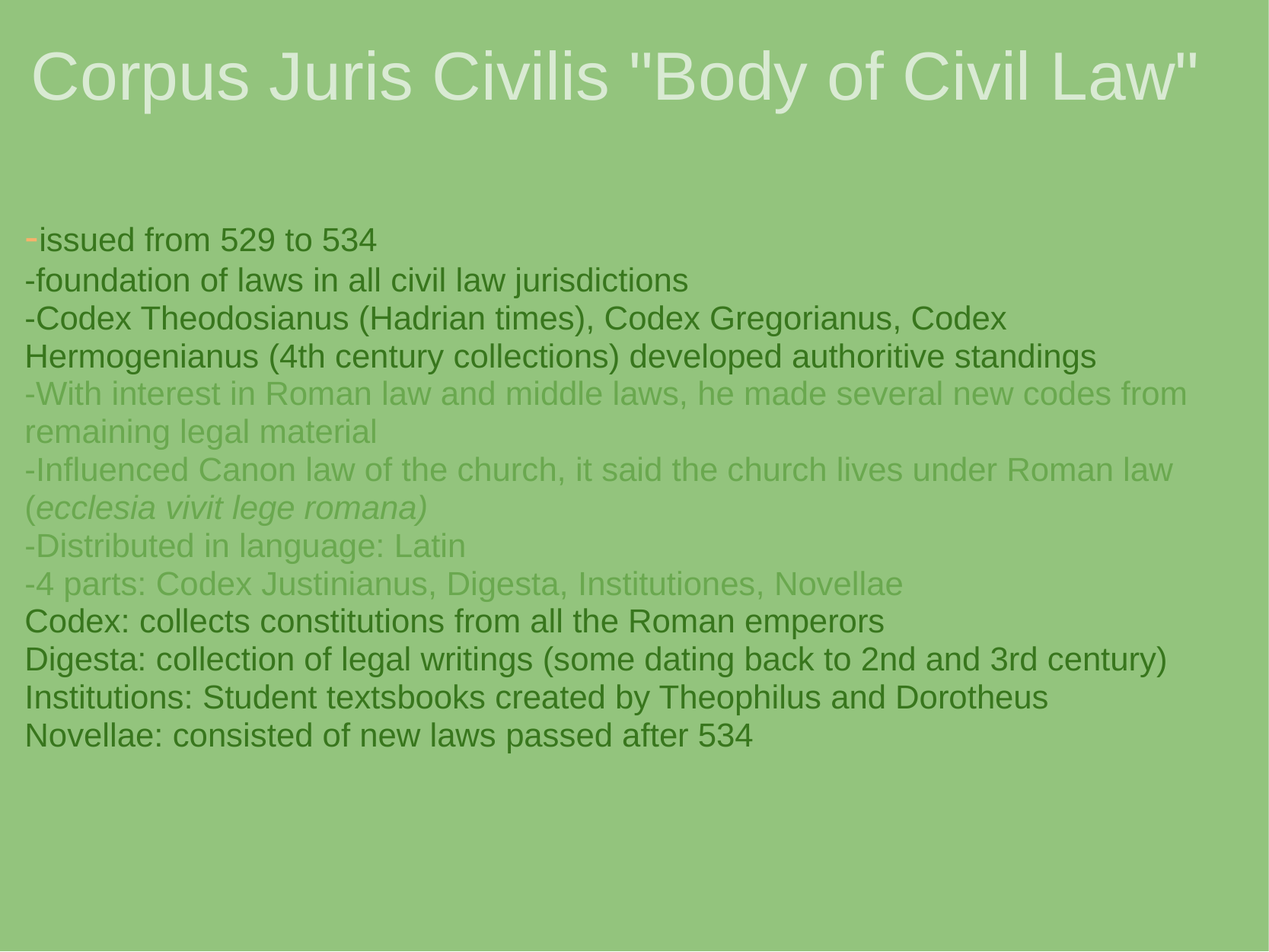

# Corpus Juris Civilis "Body of Civil Law"
-issued from 529 to 534
-foundation of laws in all civil law jurisdictions
-Codex Theodosianus (Hadrian times), Codex Gregorianus, Codex Hermogenianus (4th century collections) developed authoritive standings
-With interest in Roman law and middle laws, he made several new codes from remaining legal material
-Influenced Canon law of the church, it said the church lives under Roman law (ecclesia vivit lege romana)
-Distributed in language: Latin
-4 parts: Codex Justinianus, Digesta, Institutiones, Novellae
Codex: collects constitutions from all the Roman emperors
Digesta: collection of legal writings (some dating back to 2nd and 3rd century)
Institutions: Student textsbooks created by Theophilus and Dorotheus
Novellae: consisted of new laws passed after 534